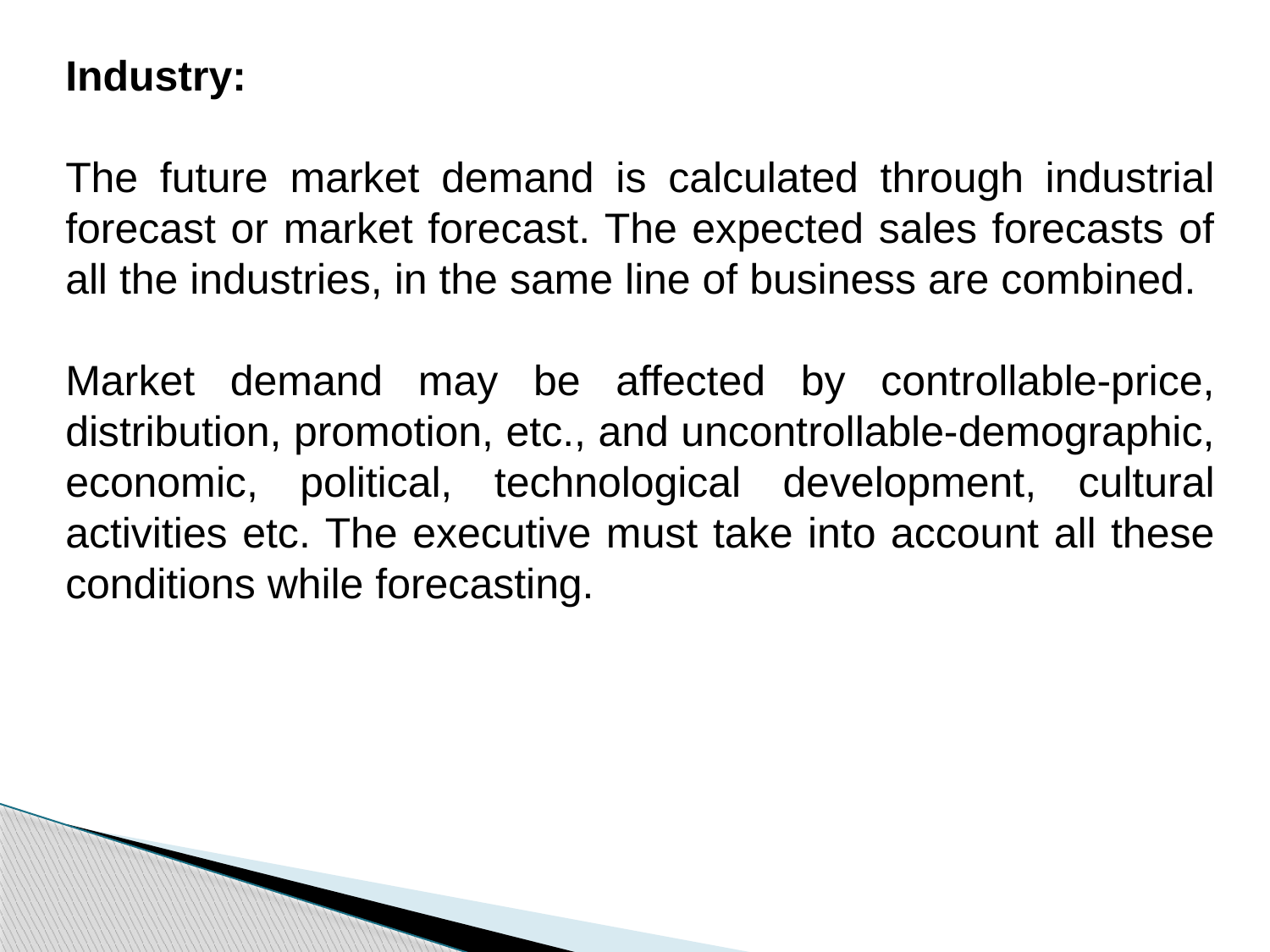

Industry:

The future market demand is calculated through industrial forecast or market forecast. The expected sales forecasts of all the industries, in the same line of business are combined.

Market demand may be affected by controllable-price, distribution, promotion, etc., and uncontrollable-demographic, economic, political, technological development, cultural activities etc. The executive must take into account all these conditions while forecasting.